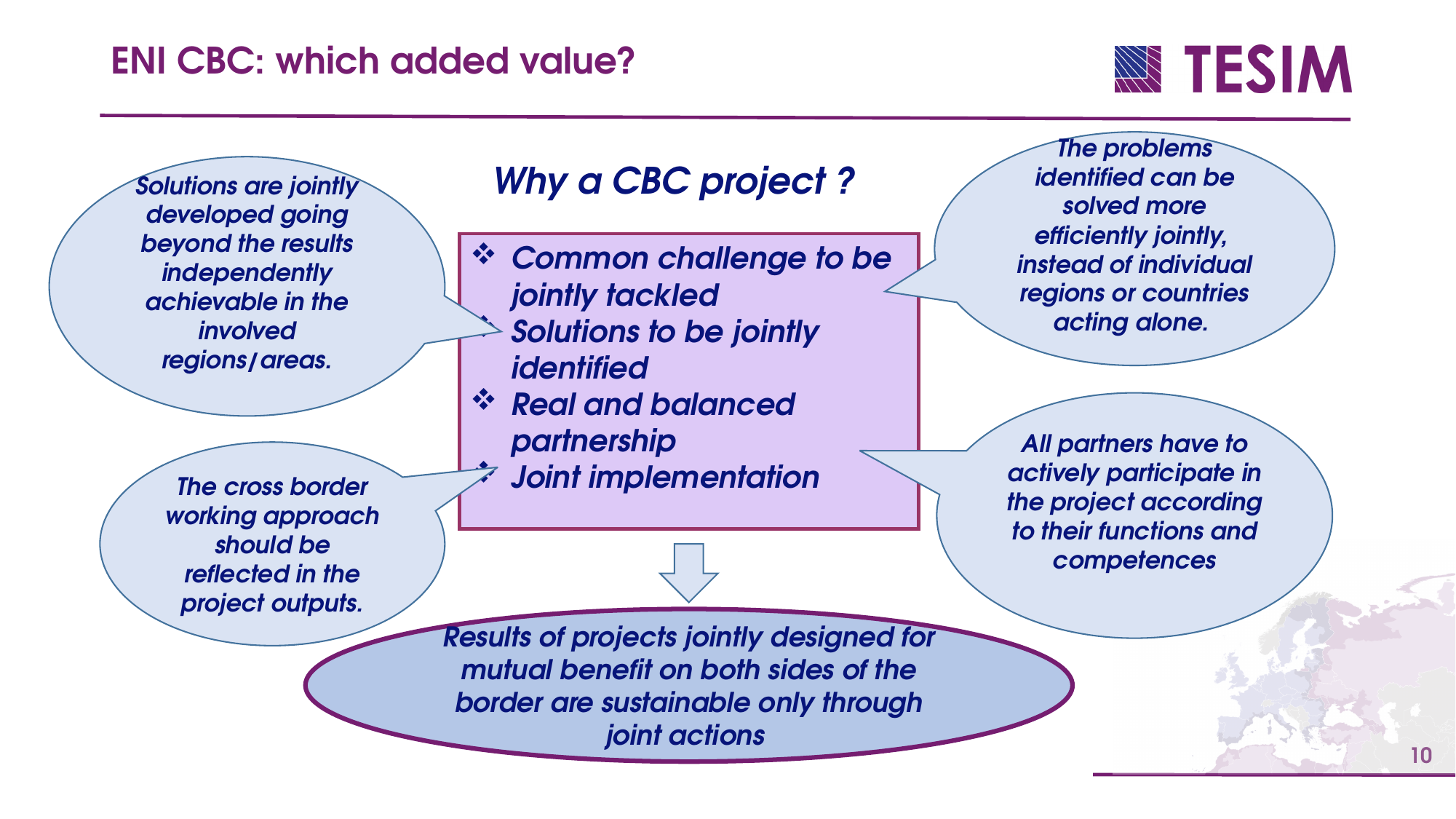

ENI CBC: which added value?
The problems identified can be solved more efficiently jointly,
instead of individual regions or countries acting alone.

Solutions are jointly developed going beyond the results independently achievable in the involved regions/areas.

Why a CBC project ?

Common challenge to be jointly tackled
Solutions to be jointly identified
Real and balanced partnership
Joint implementation

All partners have to actively participate in the project according to their functions and competences

The cross border working approach should be reflected in the project outputs.

Results of projects jointly designed for mutual benefit on both sides of the border are sustainable only through joint actions